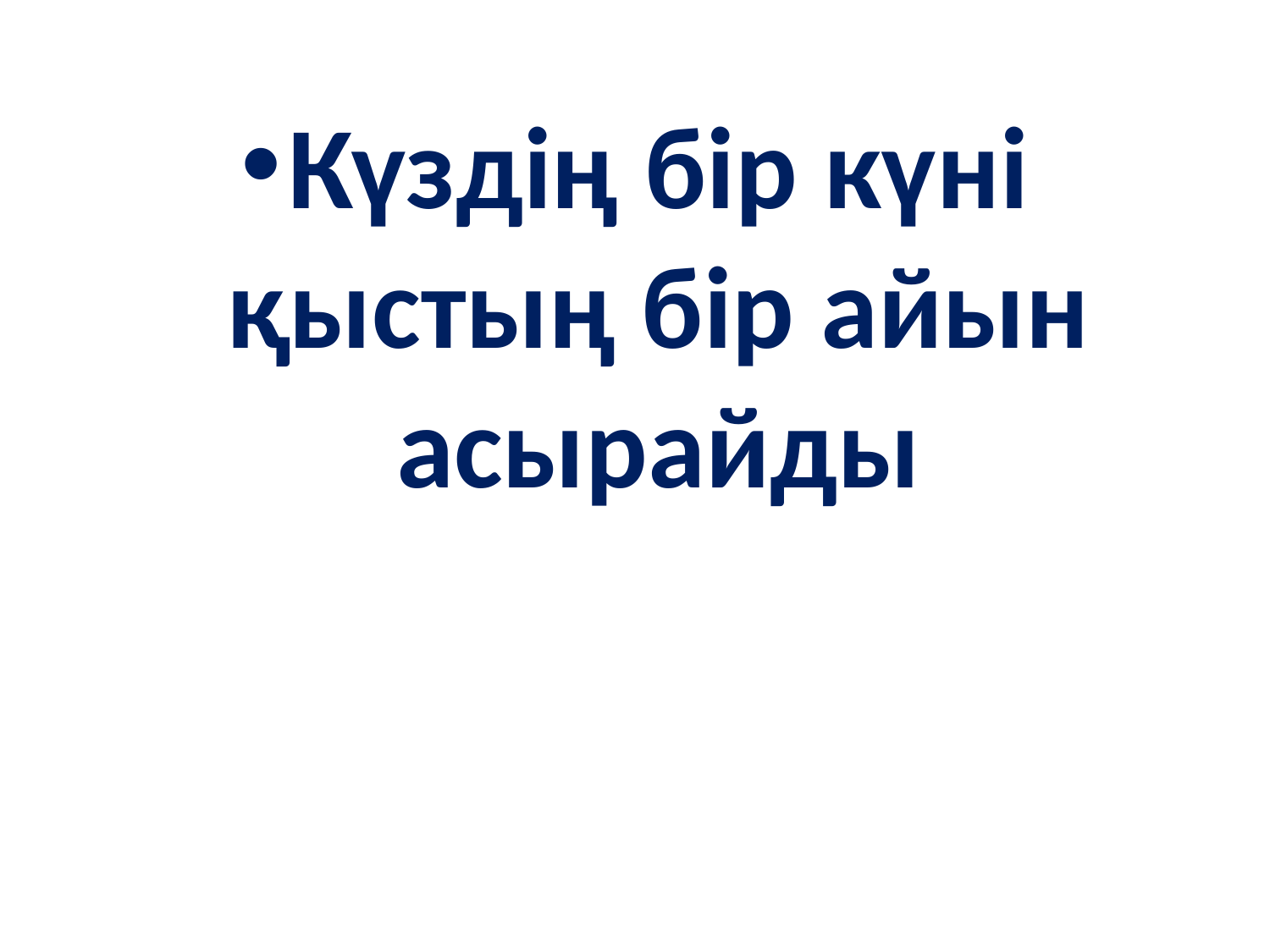

#
Күздің бір күні қыстың бір айын асырайды